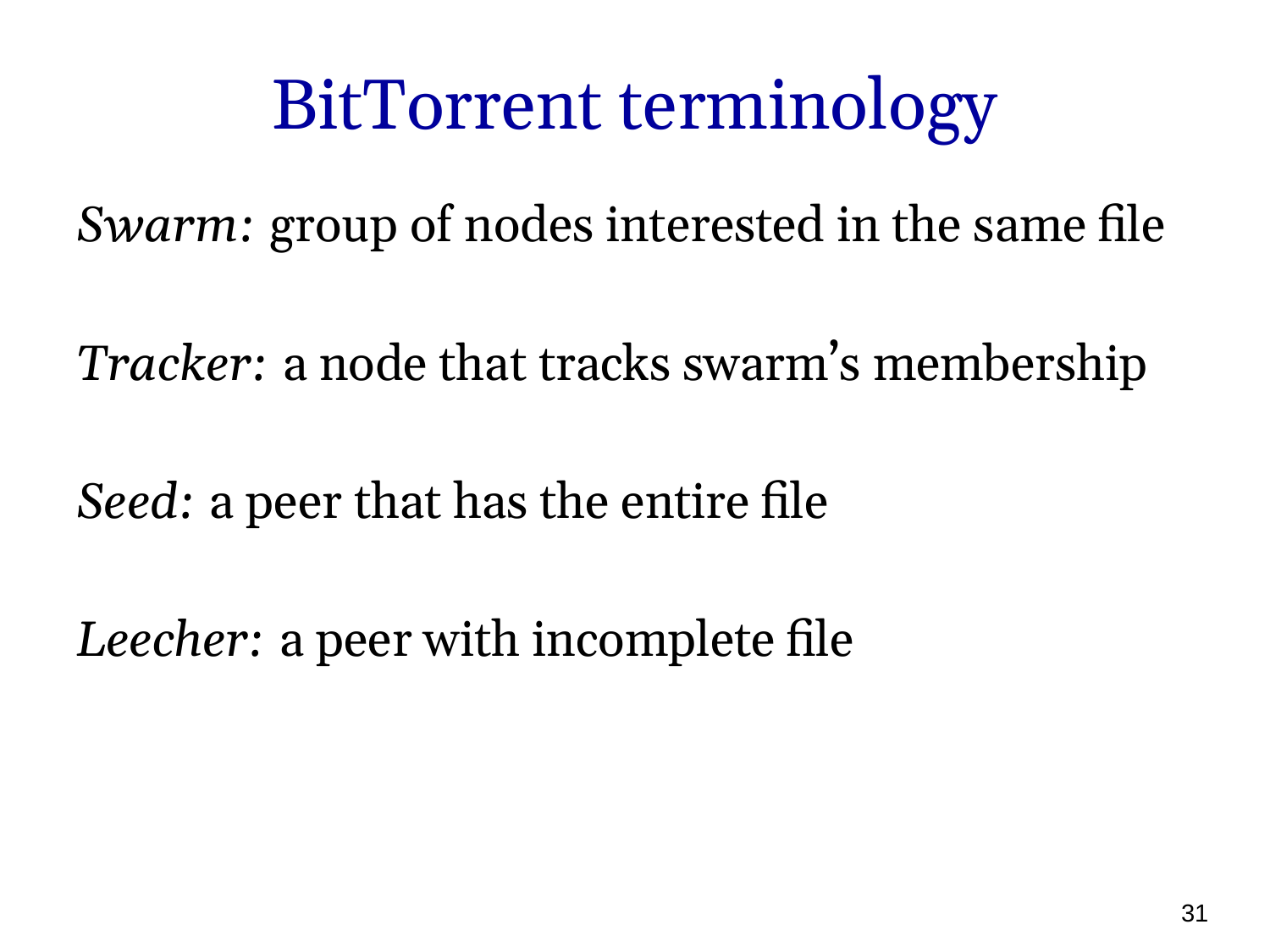

# BitTorrent terminology
Swarm: group of nodes interested in the same file

Tracker: a node that tracks swarm’s membership

Seed: a peer that has the entire file

Leecher: a peer with incomplete file
31